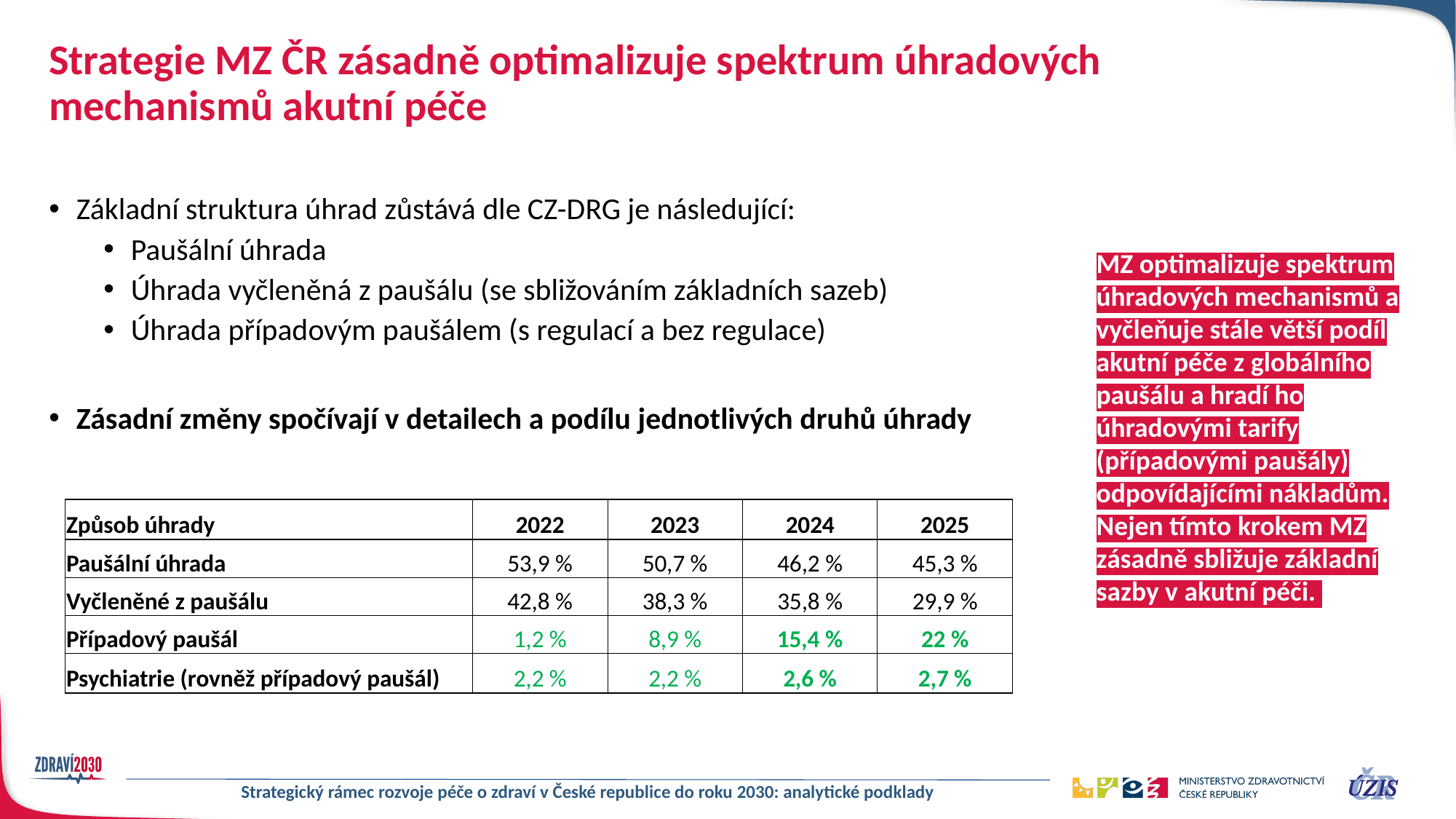

Strategie MZ ČR zásadně optimalizuje spektrum úhradových mechanismů akutní péče

Základní struktura úhrad zůstává dle CZ-DRG je následující:
Paušální úhrada
Úhrada vyčleněná z paušálu (se sbližováním základních sazeb)
Úhrada případovým paušálem (s regulací a bez regulace)

Zásadní změny spočívají v detailech a podílu jednotlivých druhů úhrady

MZ optimalizuje spektrum úhradových mechanismů a vyčleňuje stále větší podíl akutní péče z globálního paušálu a hradí ho úhradovými tarify (případovými paušály) odpovídajícími nákladům. Nejen tímto krokem MZ zásadně sbližuje základní sazby v akutní péči.
| Způsob úhrady | 2022 | 2023 | 2024 | 2025 |
| --- | --- | --- | --- | --- |
| Paušální úhrada | 53,9 % | 50,7 % | 46,2 % | 45,3 % |
| Vyčleněné z paušálu | 42,8 % | 38,3 % | 35,8 % | 29,9 % |
| Případový paušál | 1,2 % | 8,9 % | 15,4 % | 22 % |
| Psychiatrie (rovněž případový paušál) | 2,2 % | 2,2 % | 2,6 % | 2,7 % |